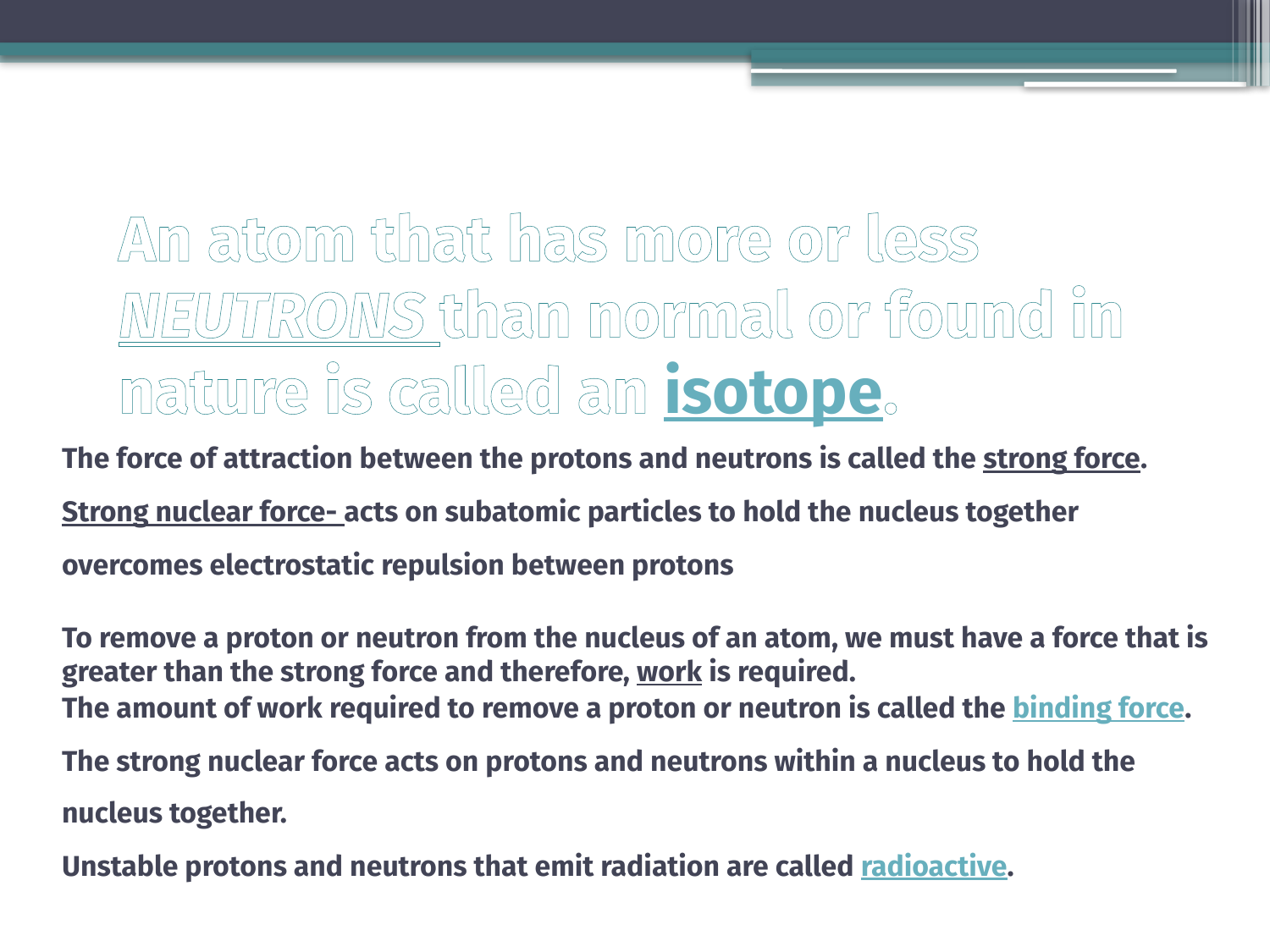

# An atom that has more or less NEUTRONS than normal or found in nature is called an isotope.
The force of attraction between the protons and neutrons is called the strong force.
Strong nuclear force- acts on subatomic particles to hold the nucleus together
overcomes electrostatic repulsion between protons

To remove a proton or neutron from the nucleus of an atom, we must have a force that is greater than the strong force and therefore, work is required.
The amount of work required to remove a proton or neutron is called the binding force.
The strong nuclear force acts on protons and neutrons within a nucleus to hold the nucleus together.
Unstable protons and neutrons that emit radiation are called radioactive.